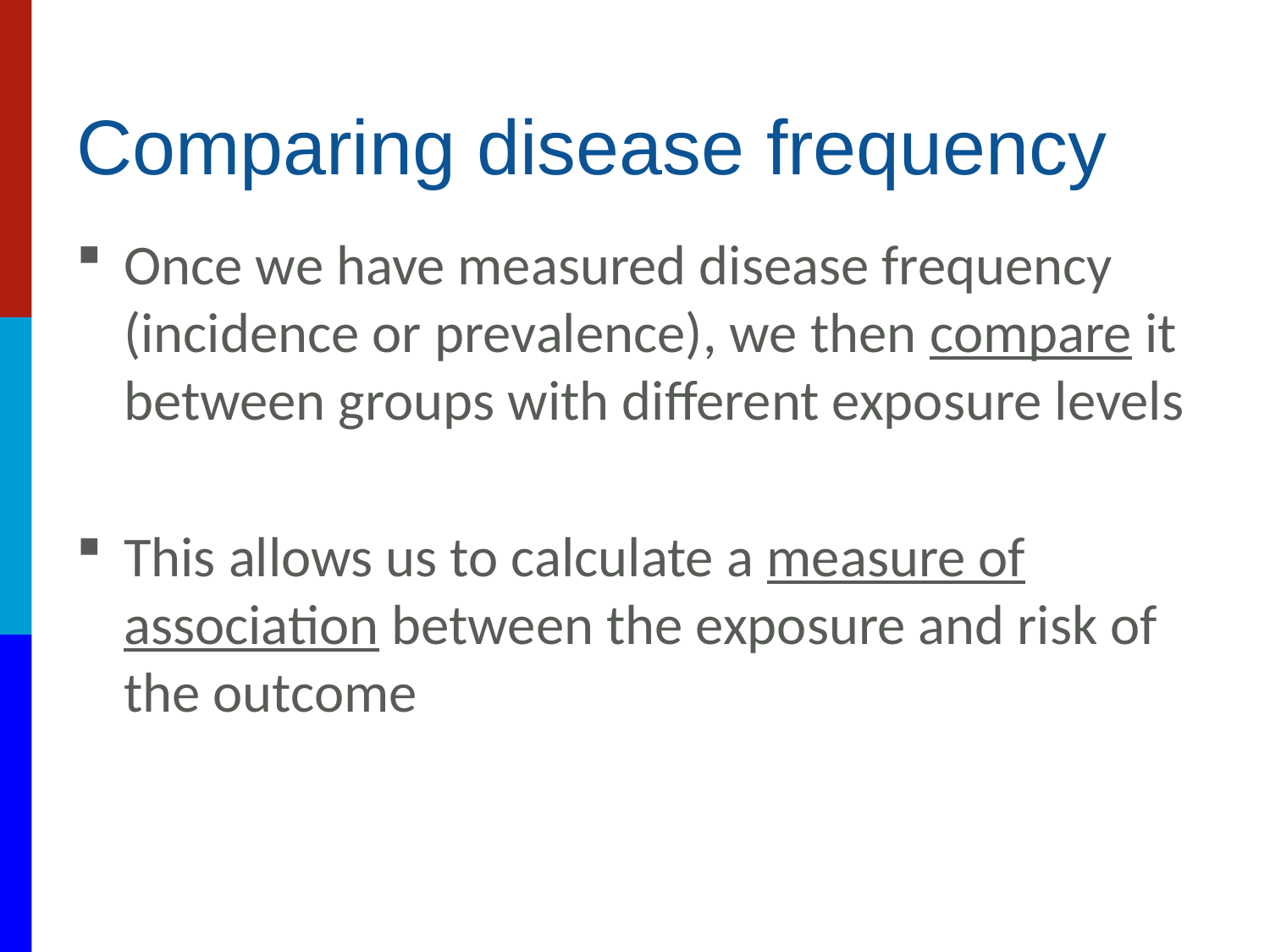

# Comparing disease frequency
Once we have measured disease frequency (incidence or prevalence), we then compare it between groups with different exposure levels

This allows us to calculate a measure of association between the exposure and risk of the outcome